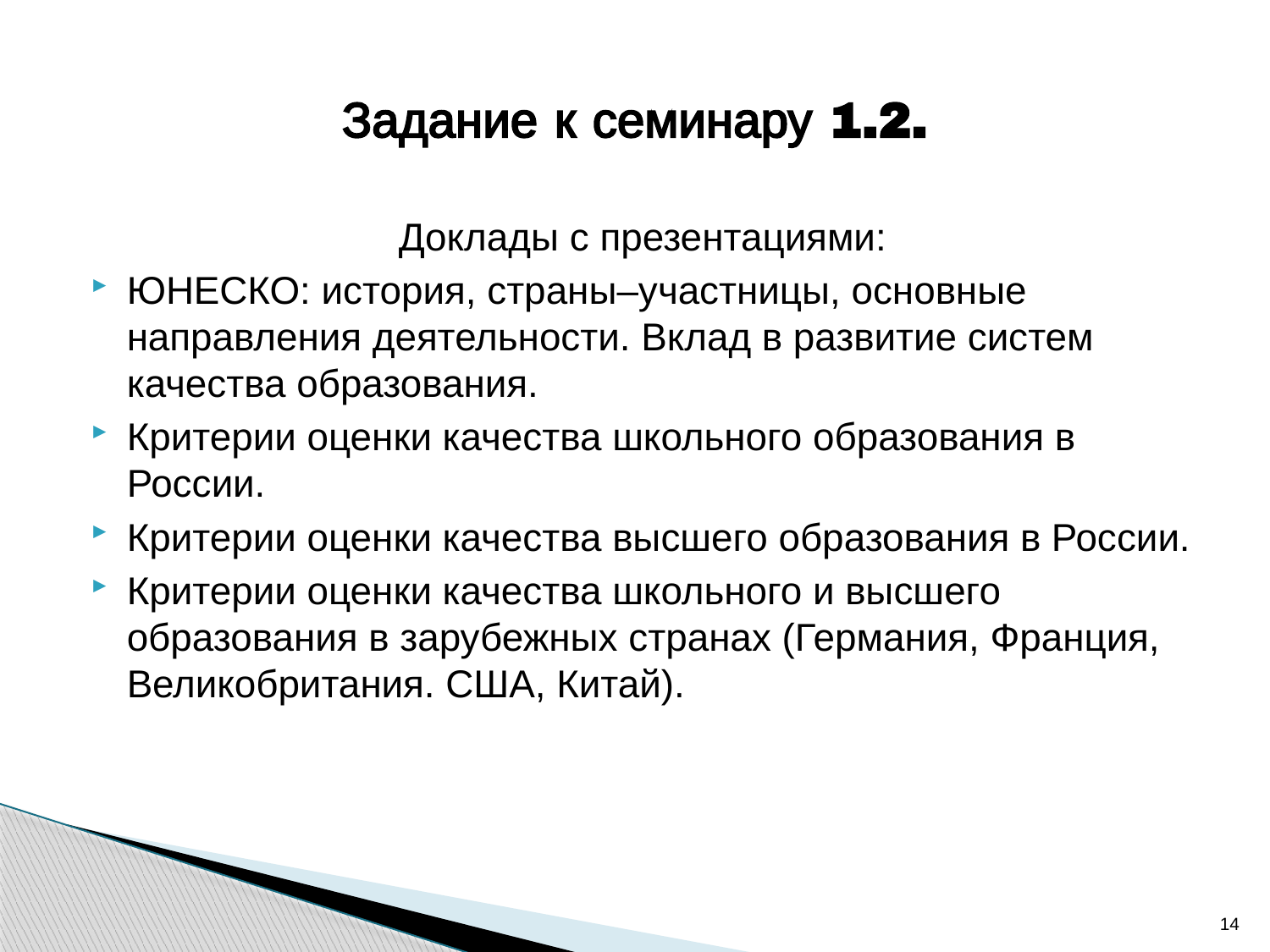

# Задание к семинару 1.2.
Доклады с презентациями:
ЮНЕСКО: история, страны–участницы, основные направления деятельности. Вклад в развитие систем качества образования.
Критерии оценки качества школьного образования в России.
Критерии оценки качества высшего образования в России.
Критерии оценки качества школьного и высшего образования в зарубежных странах (Германия, Франция, Великобритания. США, Китай).
14